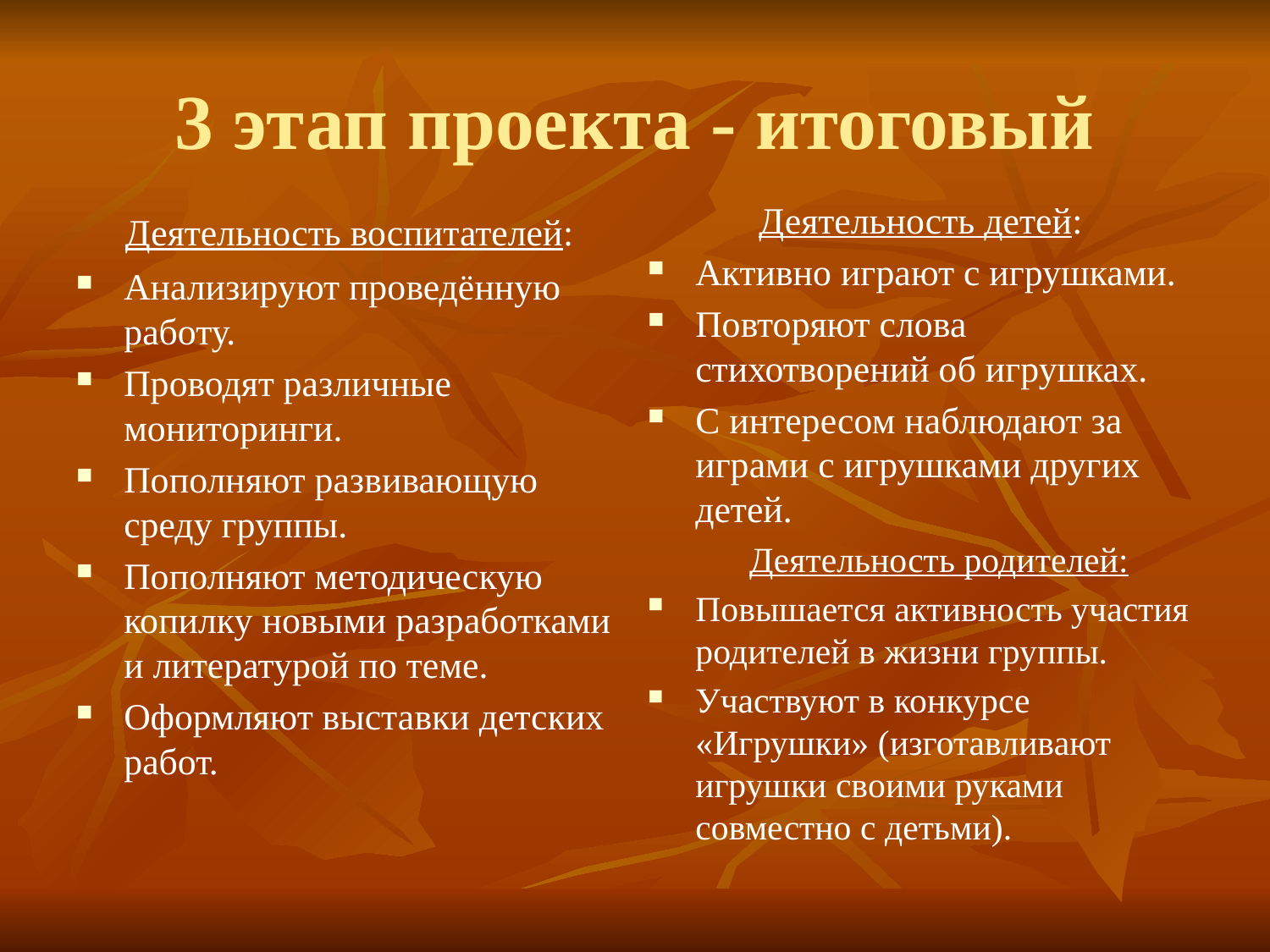

# 3 этап проекта - итоговый
    Деятельность воспитателей:
Анализируют проведённую работу.
Проводят различные мониторинги.
Пополняют развивающую среду группы.
Пополняют методическую копилку новыми разработками и литературой по теме.
Оформляют выставки детских работ.

Деятельность детей:
Активно играют с игрушками.
Повторяют слова стихотворений об игрушках.
С интересом наблюдают за играми с игрушками других детей.
            Деятельность родителей:
Повышается активность участия родителей в жизни группы.
Участвуют в конкурсе «Игрушки» (изготавливают игрушки своими руками совместно с детьми).